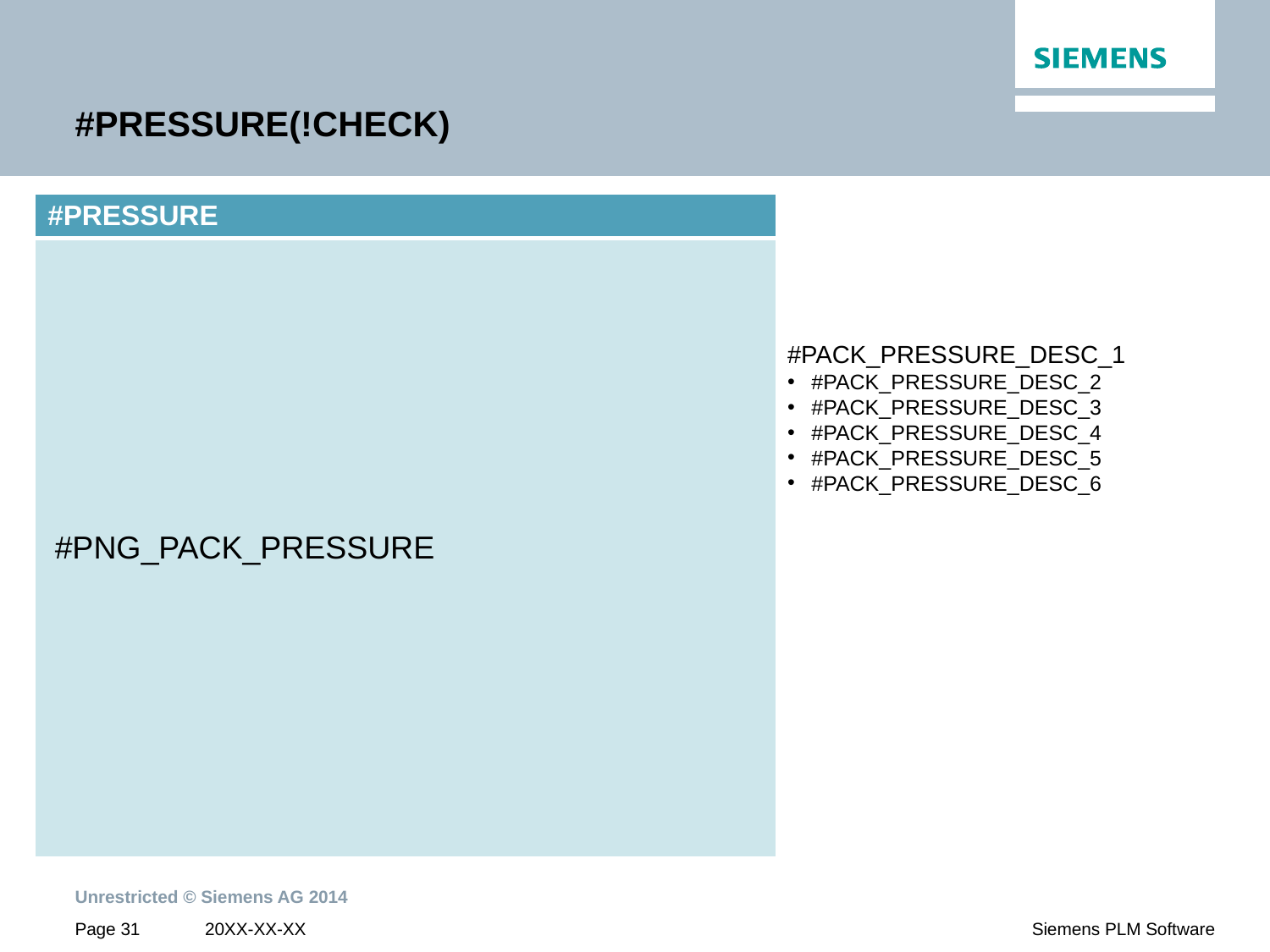

# #PRESSURE(!CHECK)
| #PRESSURE |
| --- |
|  |
#PNG_PACK_PRESSURE
#PACK_PRESSURE_DESC_1
#PACK_PRESSURE_DESC_2
#PACK_PRESSURE_DESC_3
#PACK_PRESSURE_DESC_4
#PACK_PRESSURE_DESC_5
#PACK_PRESSURE_DESC_6